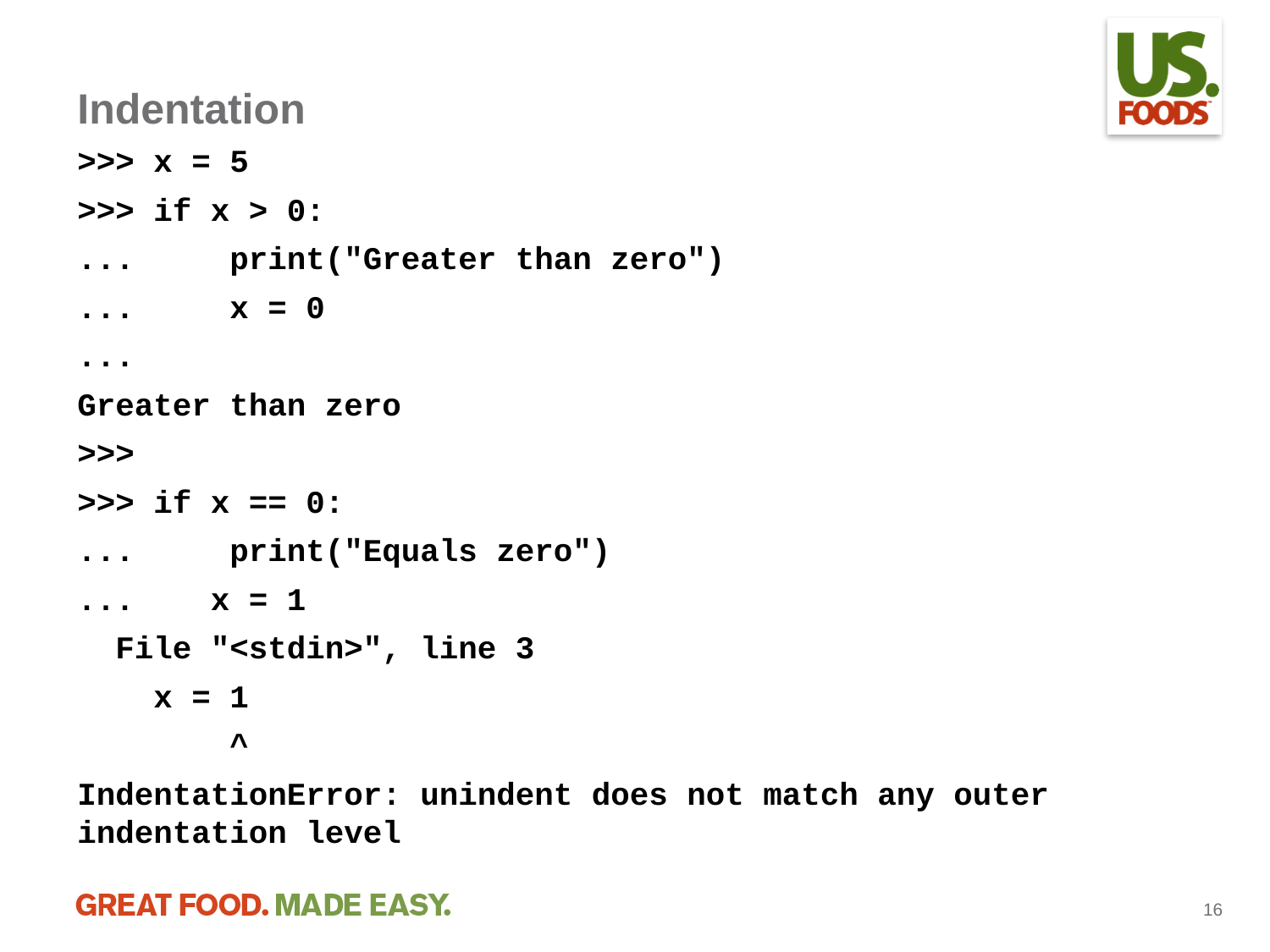

# Indentation
>>> x = 5
>>> if x > 0:
...     print("Greater than zero")
...     x = 0
...
Greater than zero
>>>
>>> if x == 0:
...     print("Equals zero")
...    x = 1
  File "<stdin>", line 3
    x = 1
        ^
IndentationError: unindent does not match any outer indentation level